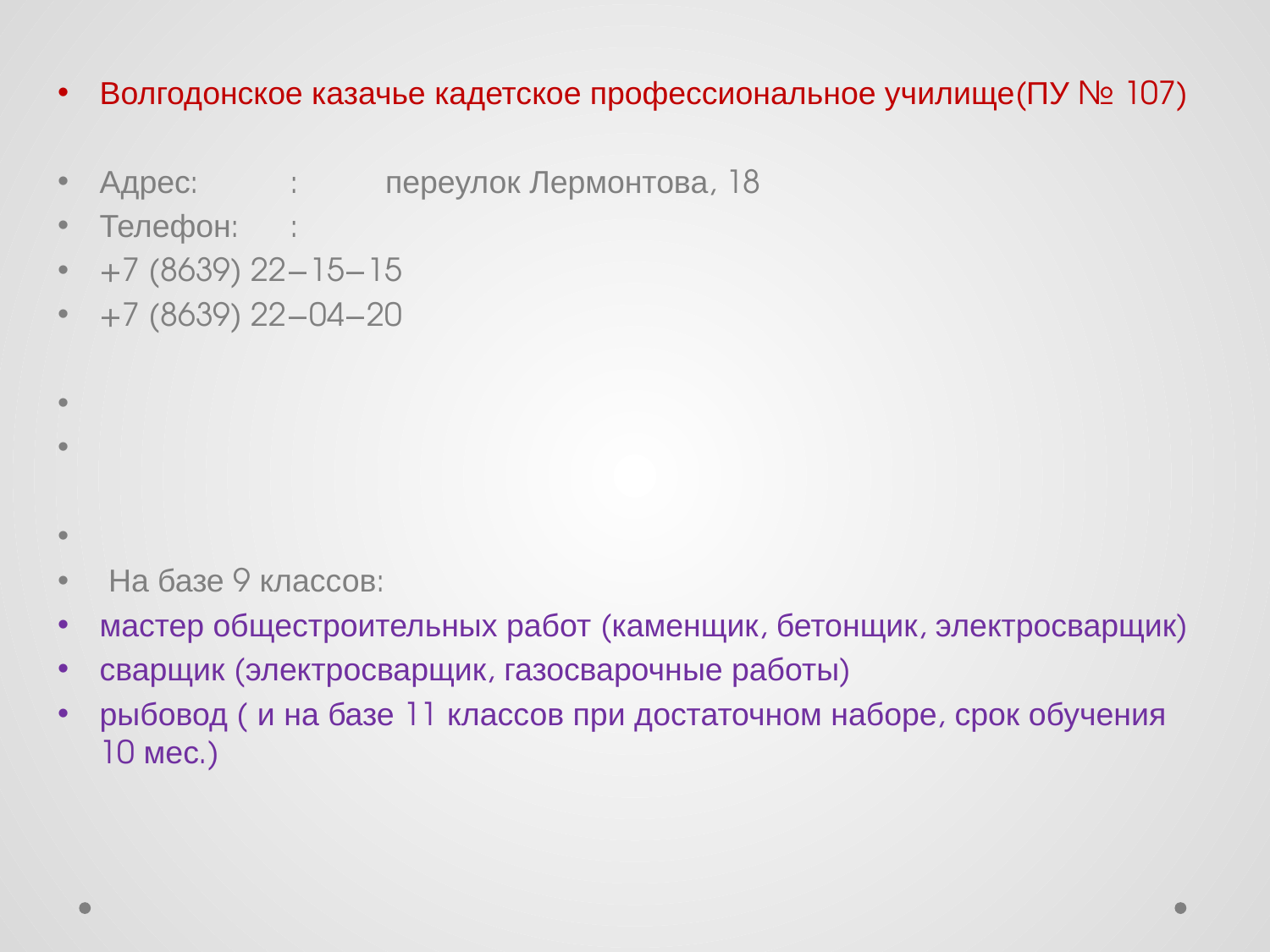

Волгодонское казачье кадетское профессиональное училище(ПУ № 107)

Адрес:	:	переулок Лермонтова, 18
Телефон:	:
+7 (8639) 22−15−15
+7 (8639) 22−04−20

 На базе 9 классов:
мастер общестроительных работ (каменщик, бетонщик, электросварщик)
сварщик (электросварщик, газосварочные работы)
рыбовод ( и на базе 11 классов при достаточном наборе, срок обучения 10 мес.)